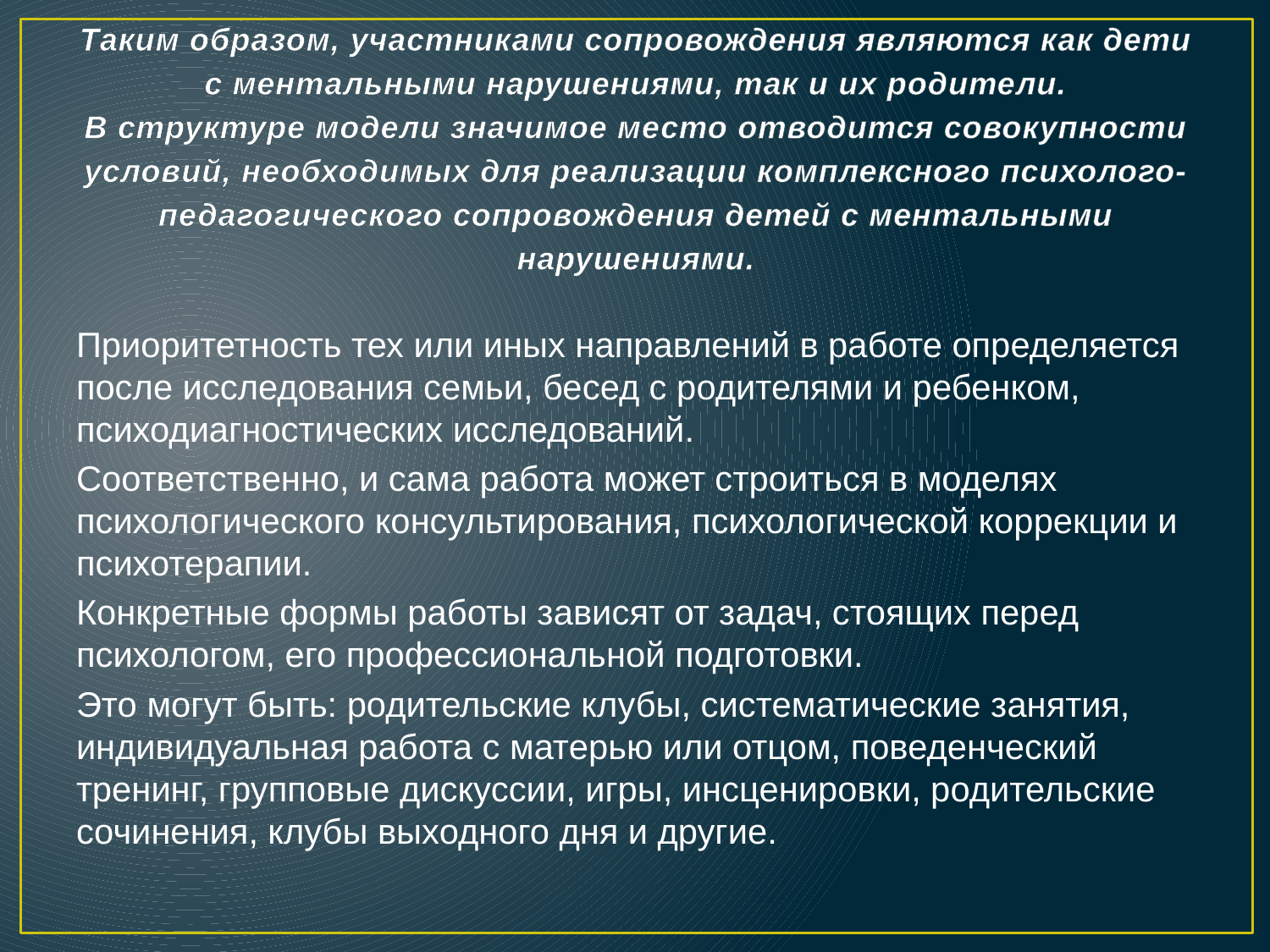

# Таким образом, участниками сопровождения являются как дети с ментальными нарушениями, так и их родители. В структуре модели значимое место отводится совокупности условий, необходимых для реализации комплексного психолого-педагогического сопровождения детей с ментальными нарушениями.

Приоритетность тех или иных направлений в работе определяется после исследования семьи, бесед с родителями и ребенком, психодиагностических исследований.
Соответственно, и сама работа может строиться в моделях психологического консультирования, психологической коррекции и психотерапии.
Конкретные формы работы зависят от задач, стоящих перед психологом, его профессиональной подготовки.
Это могут быть: родительские клубы, систематические занятия, индивидуальная работа с матерью или отцом, поведенческий тренинг, групповые дискуссии, игры, инсценировки, родительские сочинения, клубы выходного дня и другие.